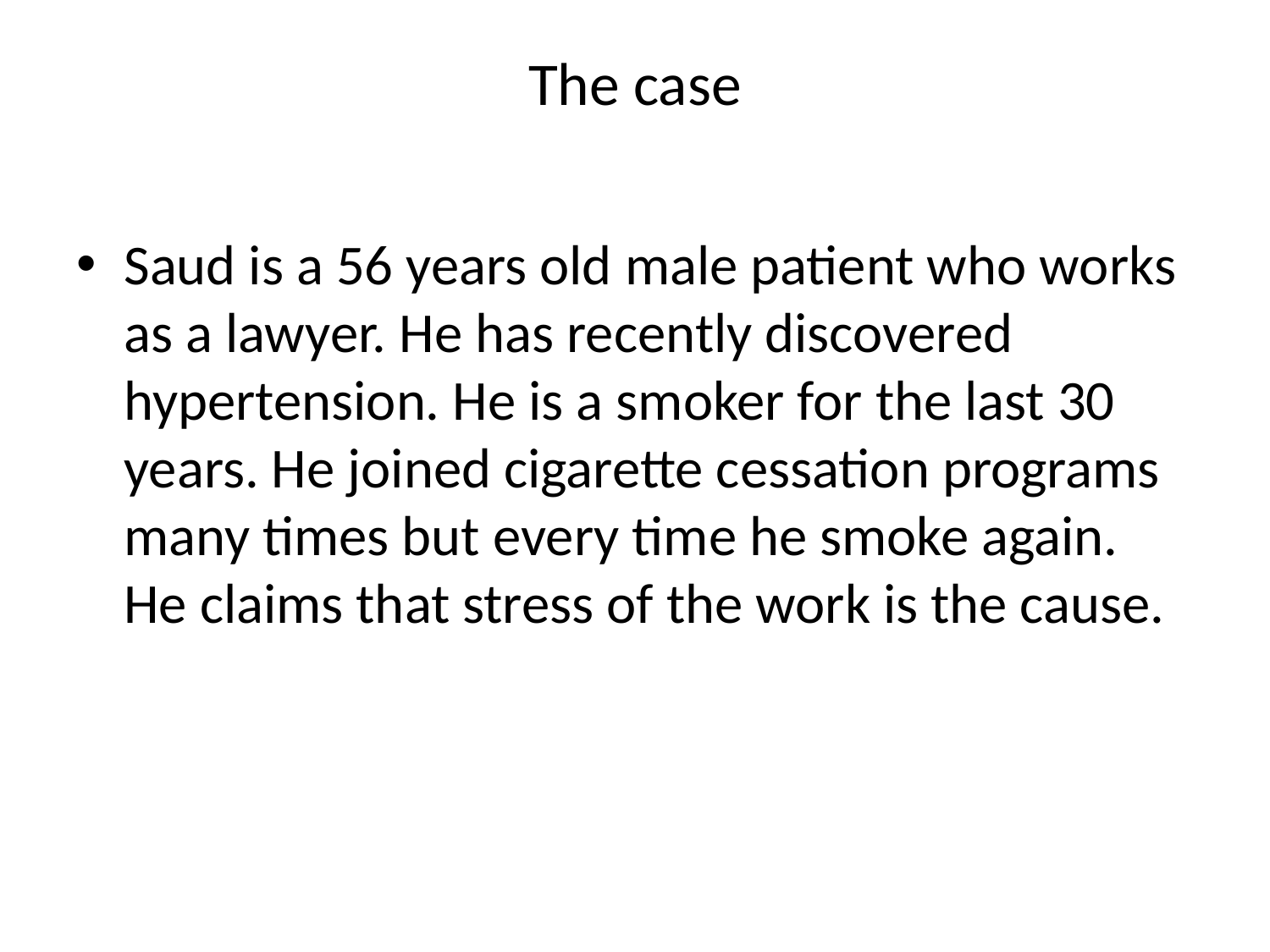

# The case
Saud is a 56 years old male patient who works as a lawyer. He has recently discovered hypertension. He is a smoker for the last 30 years. He joined cigarette cessation programs many times but every time he smoke again. He claims that stress of the work is the cause.